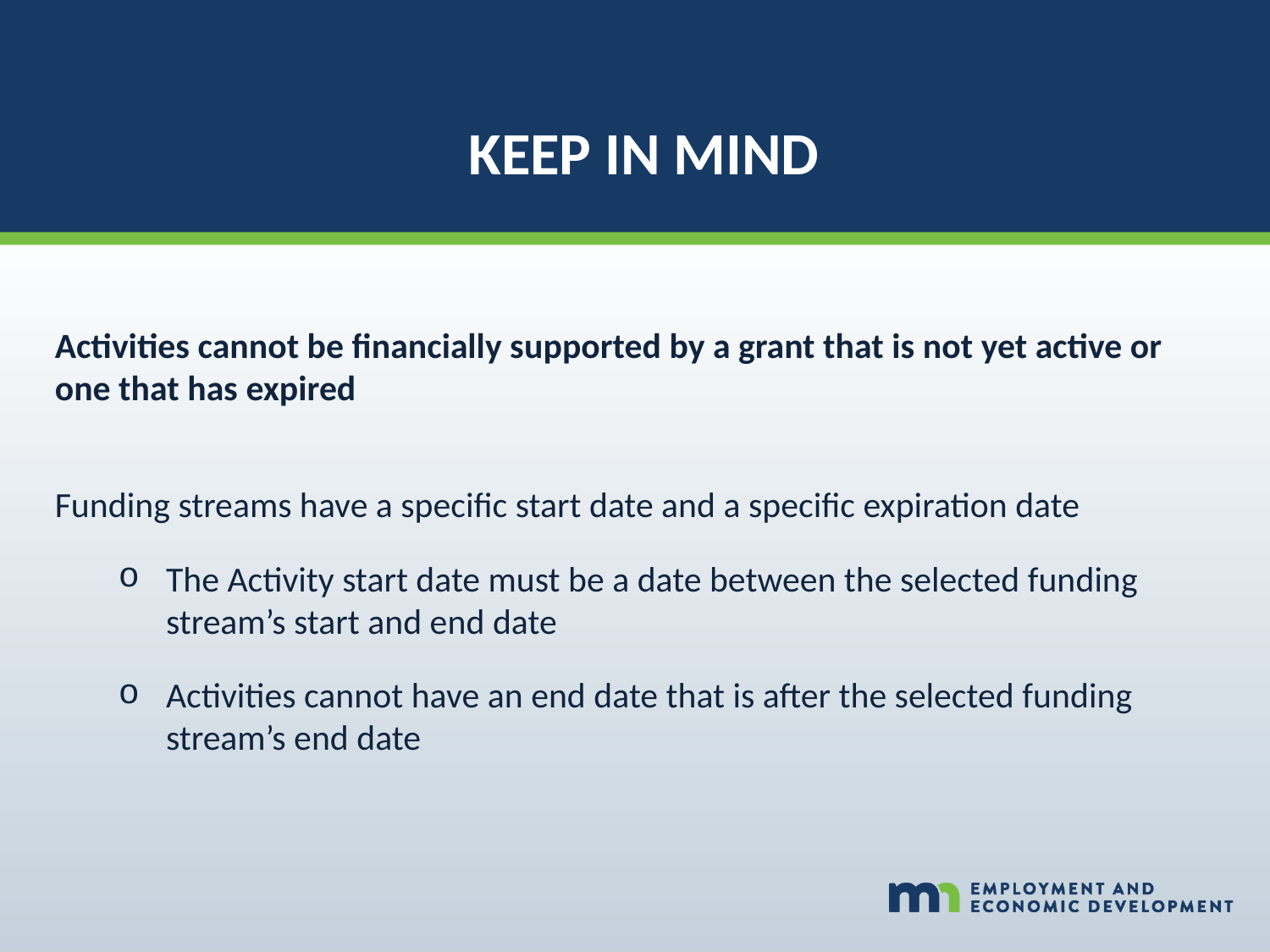

KEEP IN MIND
Activities cannot be financially supported by a grant that is not yet active or one that has expired

Funding streams have a specific start date and a specific expiration date
The Activity start date must be a date between the selected funding stream’s start and end date
Activities cannot have an end date that is after the selected funding stream’s end date